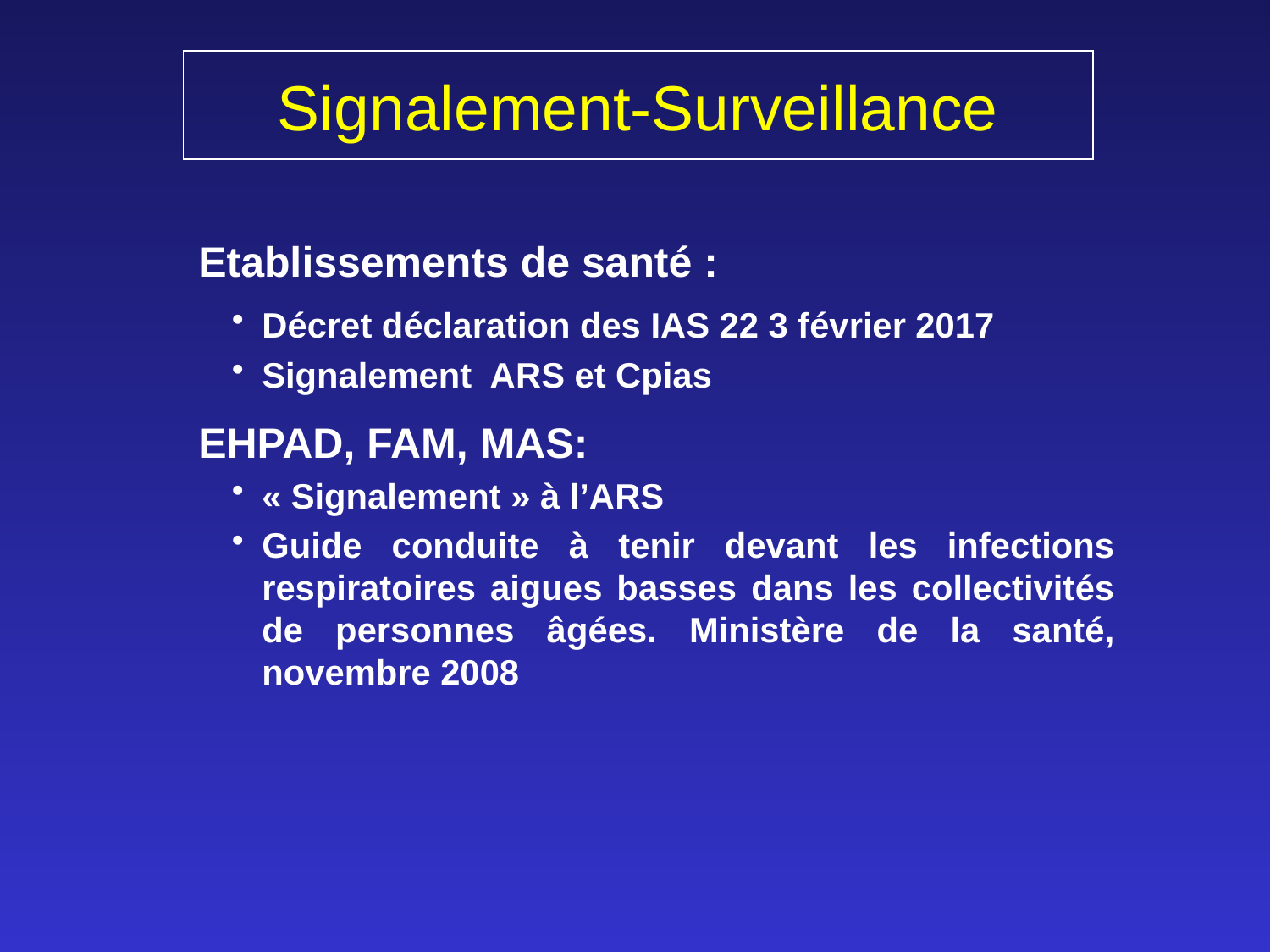

# Signalement-Surveillance
Etablissements de santé :
Décret déclaration des IAS 22 3 février 2017
Signalement  ARS et Cpias
EHPAD, FAM, MAS:
« Signalement » à l’ARS
Guide conduite à tenir devant les infections respiratoires aigues basses dans les collectivités de personnes âgées. Ministère de la santé, novembre 2008